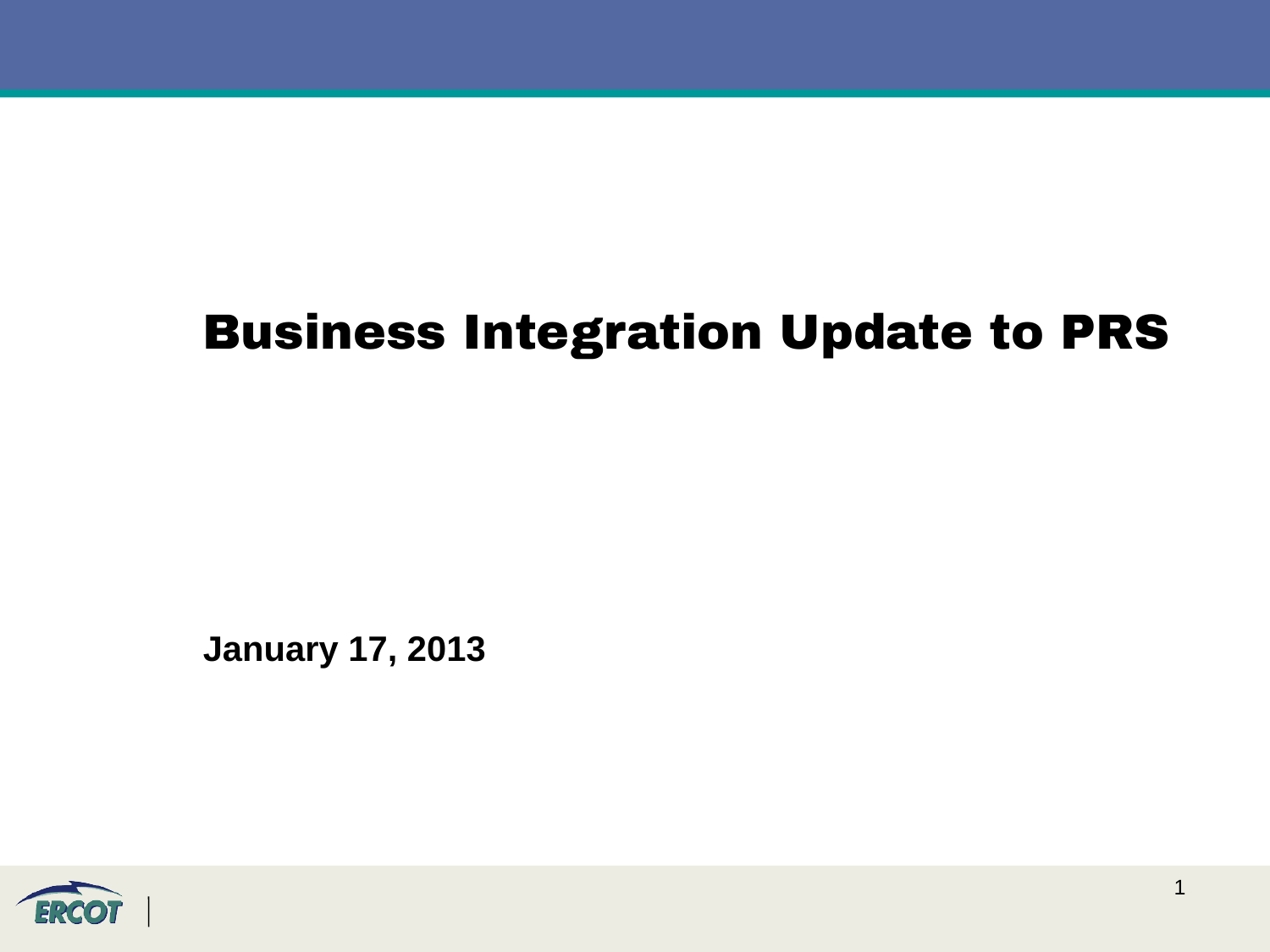

Business Integration Update to PRS

January 17, 2013